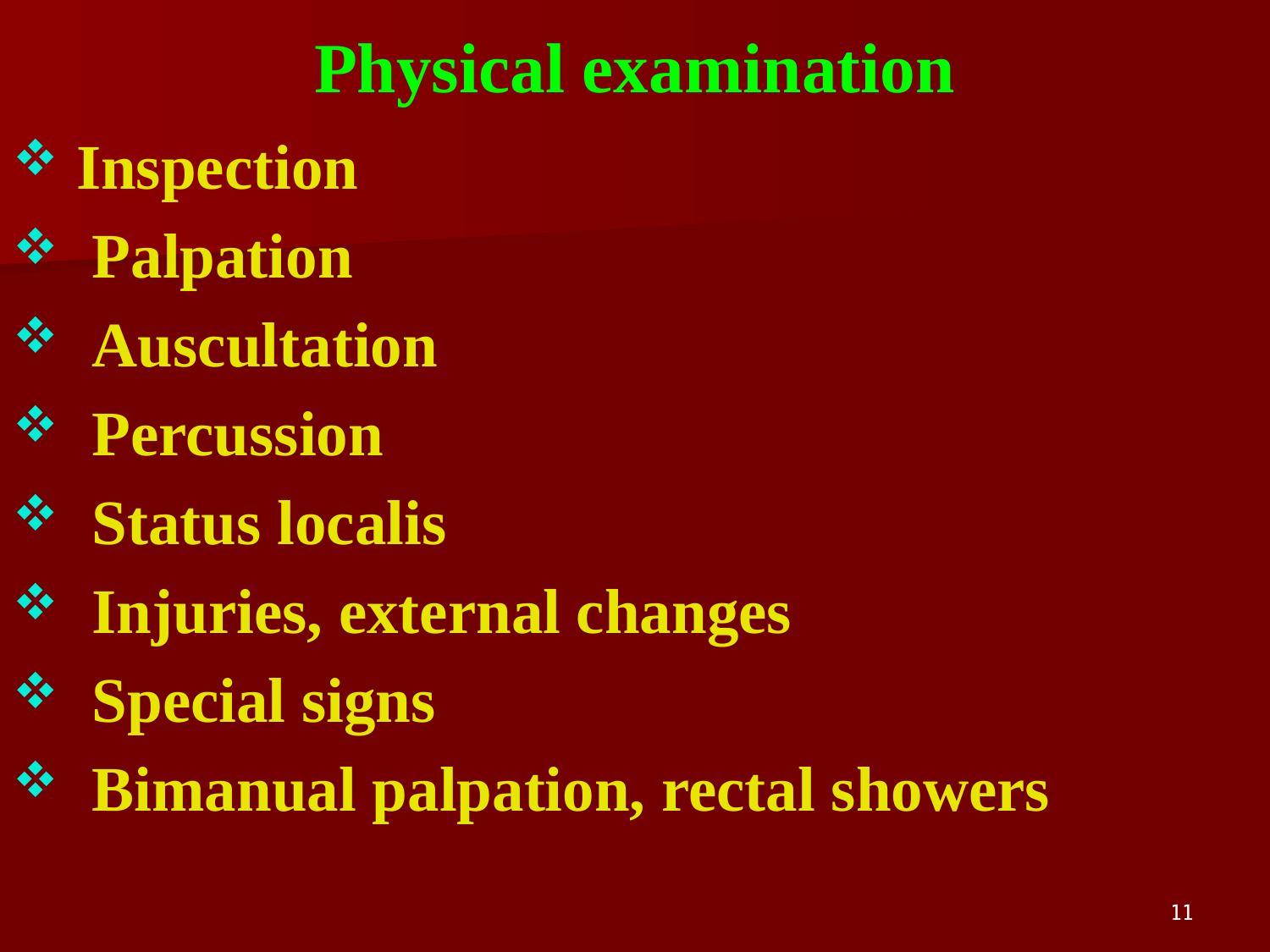

# Physical examination
 Inspection
  Palpation
  Auscultation
  Percussion
  Status localis
  Injuries, external changes
  Special signs
  Bimanual palpation, rectal showers
11